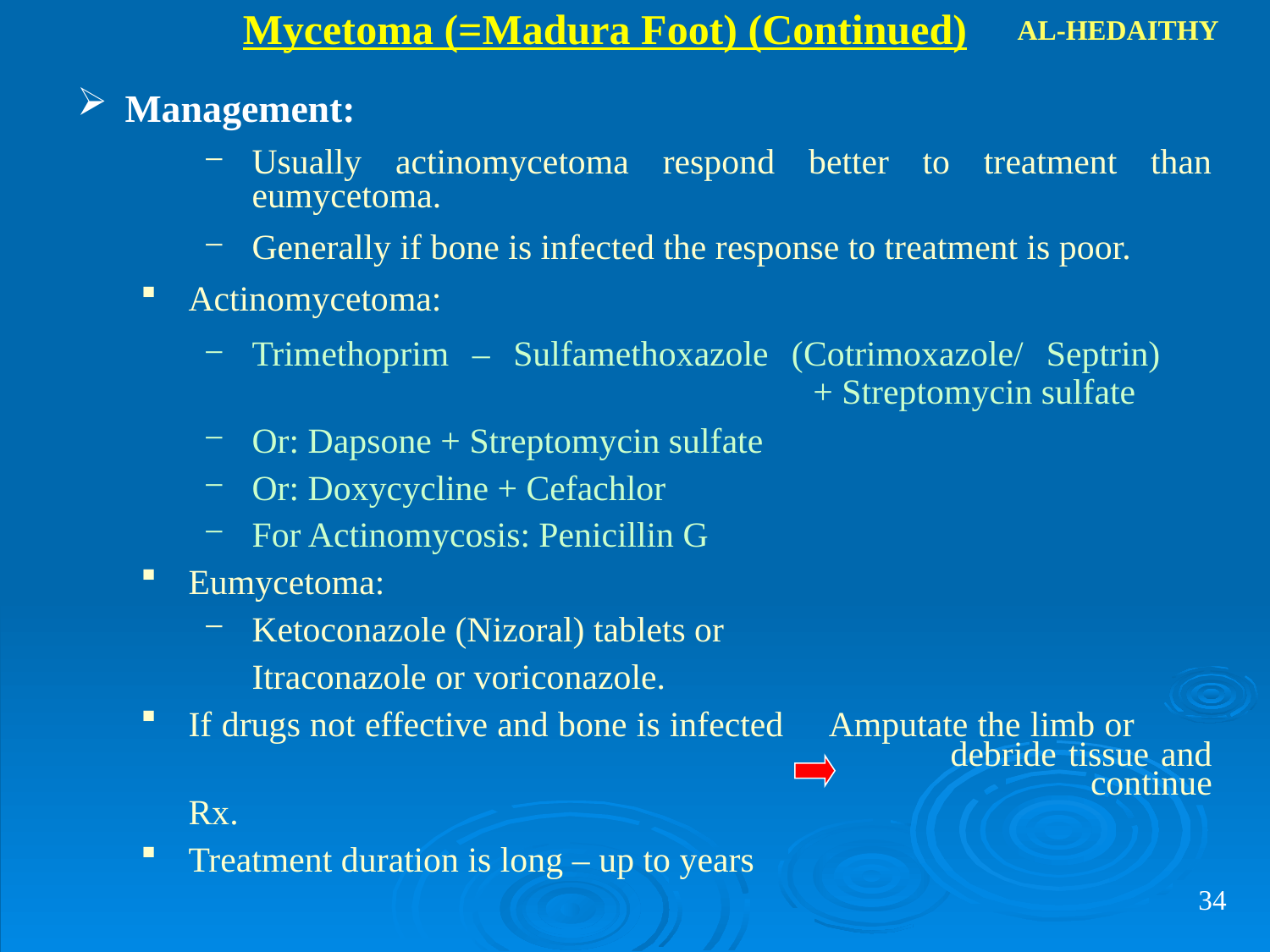

Mycetoma (=Madura Foot) (Continued)
AL-HEDAITHY
Management:
Usually actinomycetoma respond better to treatment than eumycetoma.
Generally if bone is infected the response to treatment is poor.
Actinomycetoma:
Trimethoprim – Sulfamethoxazole (Cotrimoxazole/ Septrin) 				 	      + Streptomycin sulfate
Or: Dapsone + Streptomycin sulfate
Or: Doxycycline + Cefachlor
For Actinomycosis: Penicillin G
Eumycetoma:
Ketoconazole (Nizoral) tablets or
	Itraconazole or voriconazole.
If drugs not effective and bone is infected	Amputate the limb or 							debride tissue and  							continue Rx.
Treatment duration is long – up to years

34